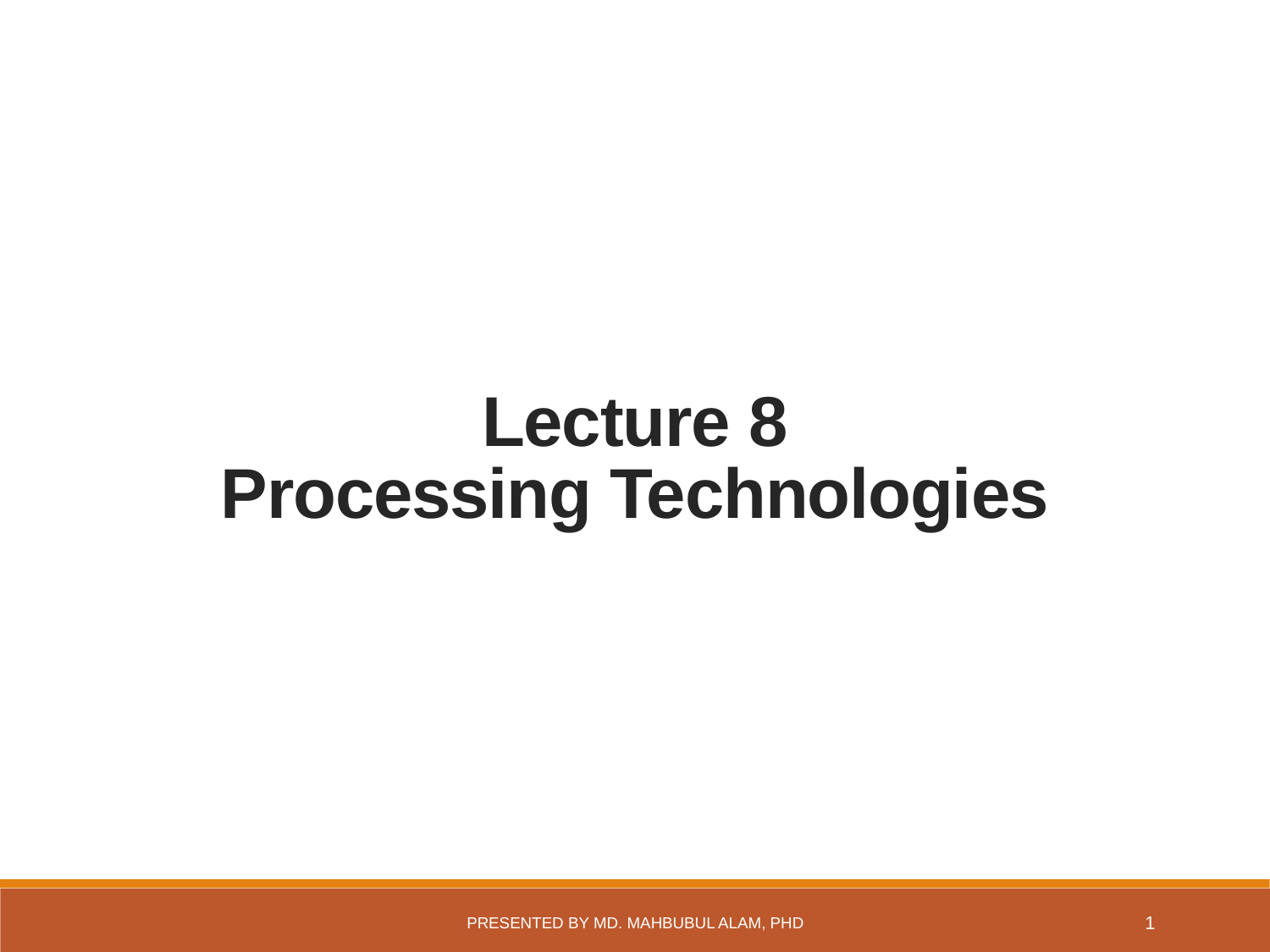

# Lecture 8 Processing Technologies
Presented by Md. Mahbubul Alam, PhD
1